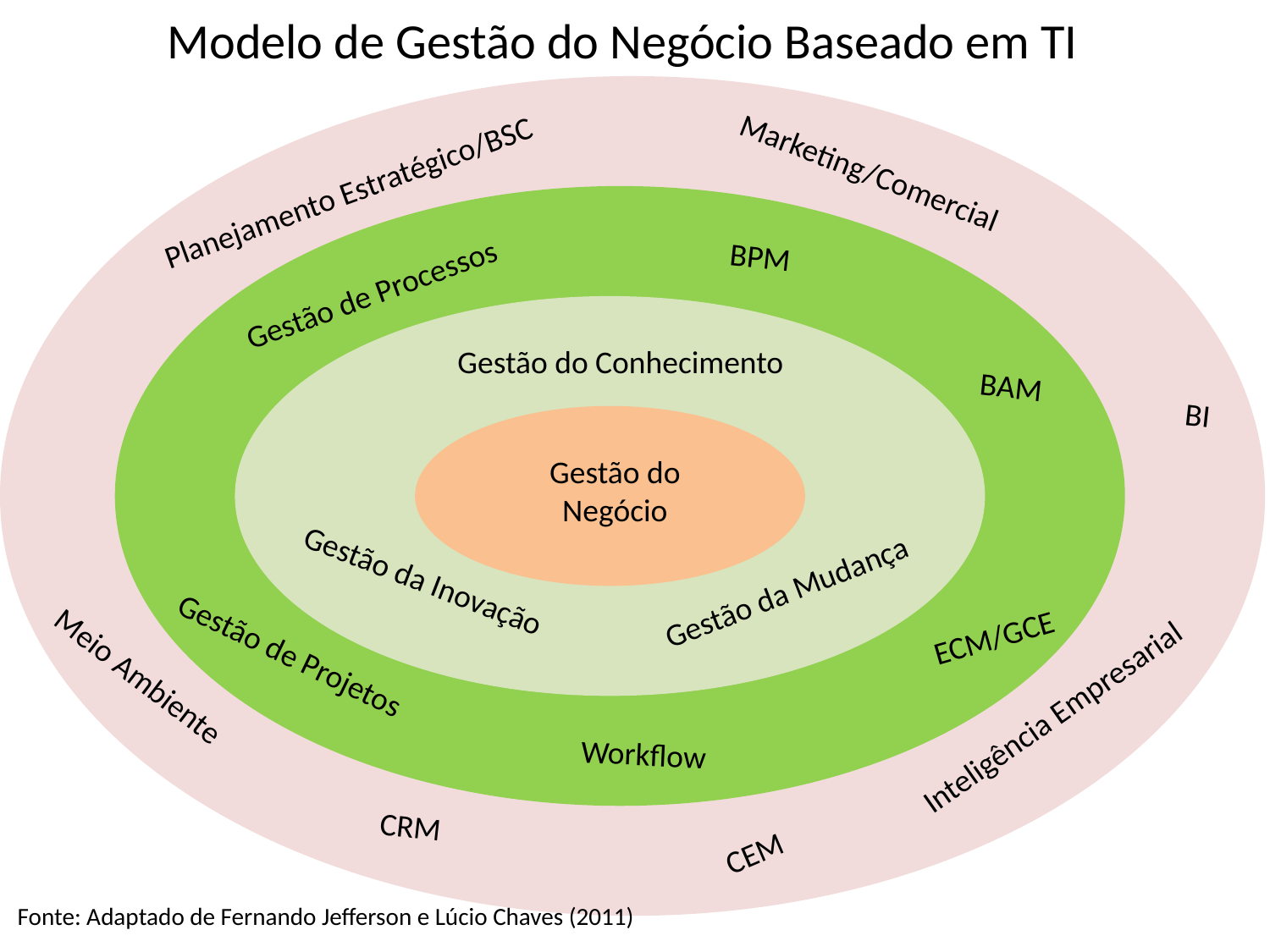

Modelo de Gestão do Negócio Baseado em TI

Marketing/Comercial
Planejamento Estratégico/BSC

BPM
Gestão de Processos

Gestão do Conhecimento
BAM
BI

Gestão do Negócio
Gestão da Inovação
Gestão da Mudança
ECM/GCE
Gestão de Projetos
Meio Ambiente
Inteligência Empresarial
Workflow
CRM
CEM
Fonte: Adaptado de Fernando Jefferson e Lúcio Chaves (2011)